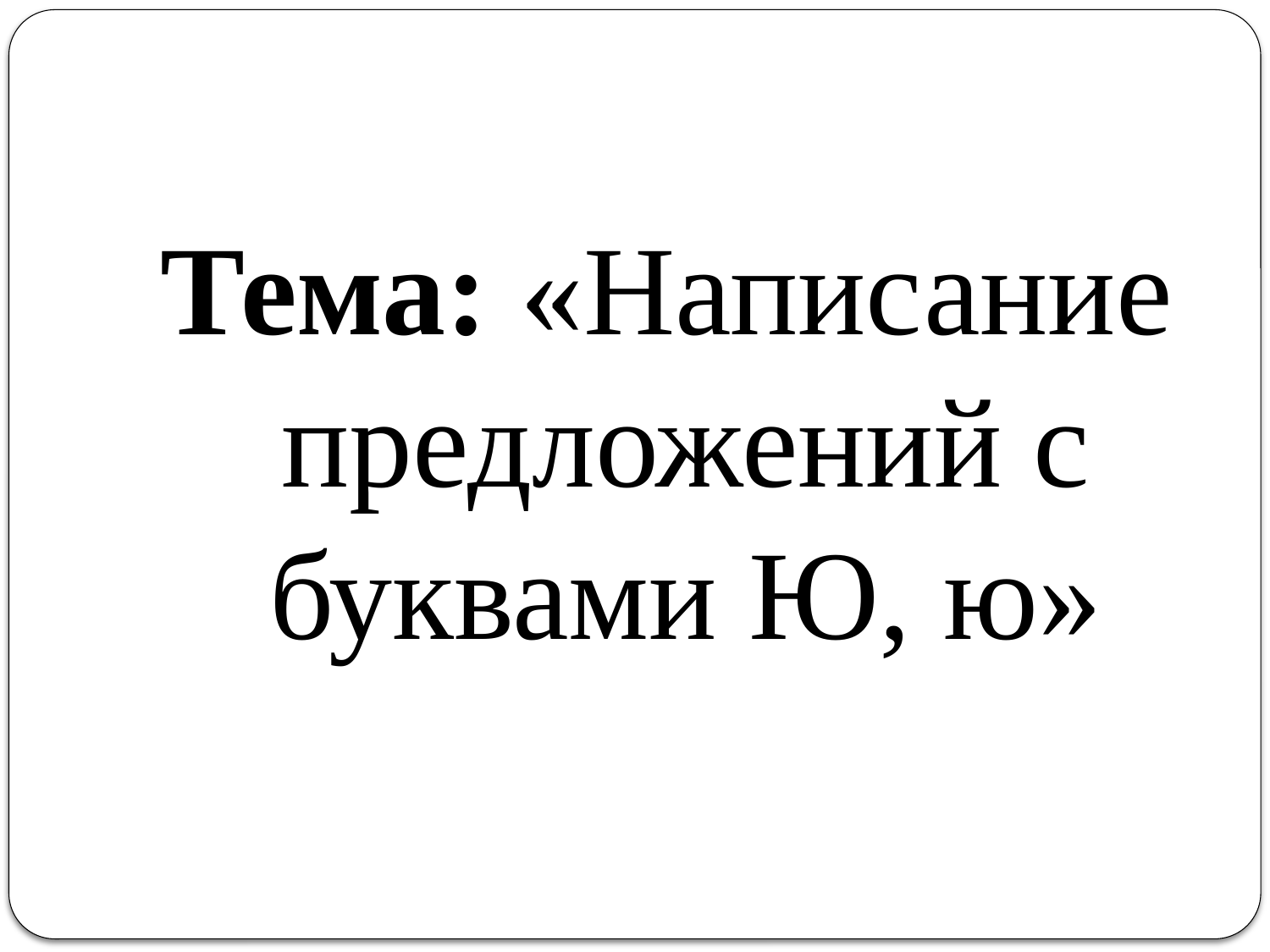

#
Тема: «Написание предложений с буквами Ю, ю»